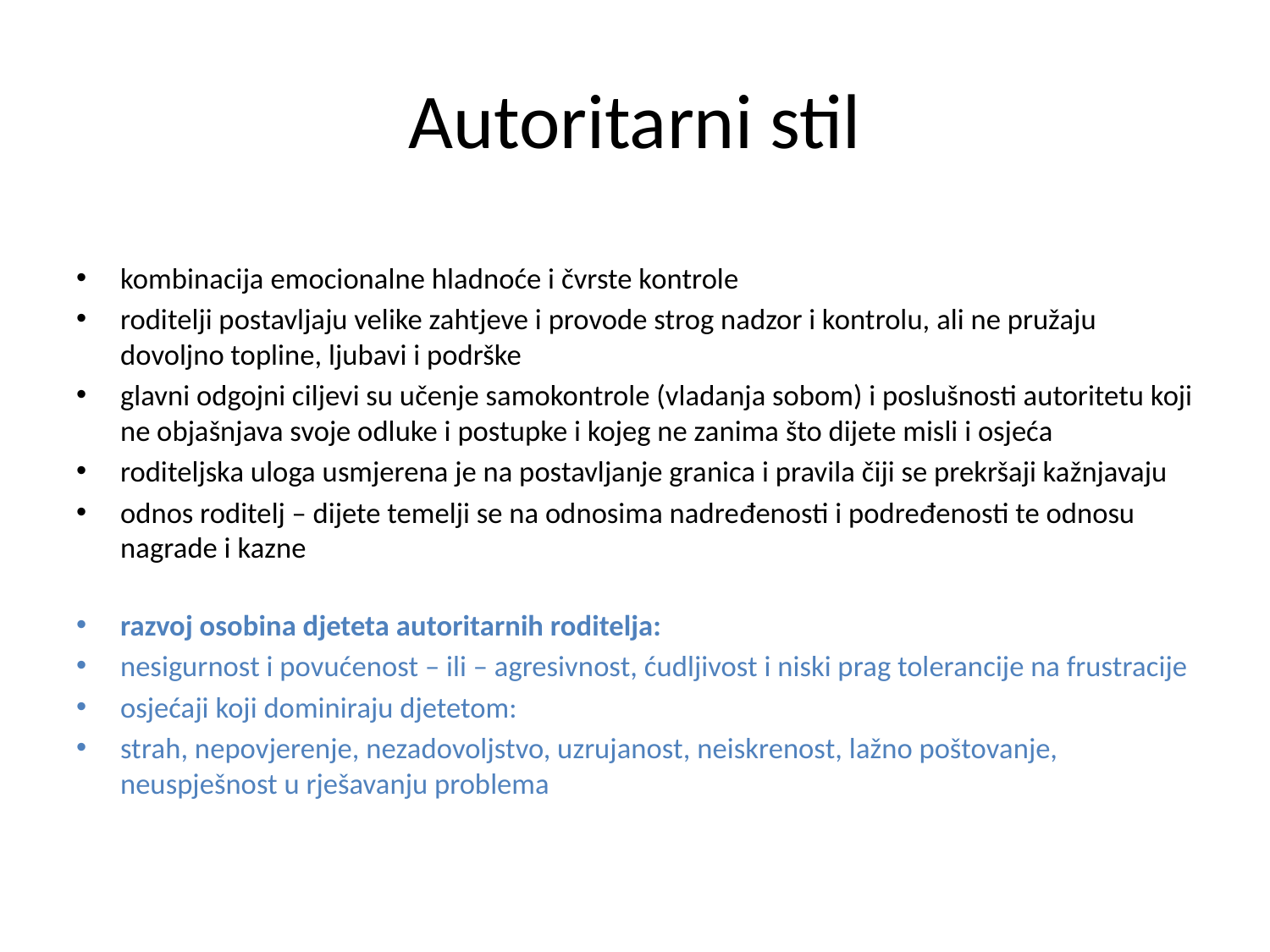

# Autoritarni stil

kombinacija emocionalne hladnoće i čvrste kontrole
roditelji postavljaju velike zahtjeve i provode strog nadzor i kontrolu, ali ne pružaju dovoljno topline, ljubavi i podrške
glavni odgojni ciljevi su učenje samokontrole (vladanja sobom) i poslušnosti autoritetu koji ne objašnjava svoje odluke i postupke i kojeg ne zanima što dijete misli i osjeća
roditeljska uloga usmjerena je na postavljanje granica i pravila čiji se prekršaji kažnjavaju
odnos roditelj – dijete temelji se na odnosima nadređenosti i podređenosti te odnosu nagrade i kazne

razvoj osobina djeteta autoritarnih roditelja:
nesigurnost i povućenost – ili – agresivnost, ćudljivost i niski prag tolerancije na frustracije
osjećaji koji dominiraju djetetom:
strah, nepovjerenje, nezadovoljstvo, uzrujanost, neiskrenost, lažno poštovanje, neuspješnost u rješavanju problema